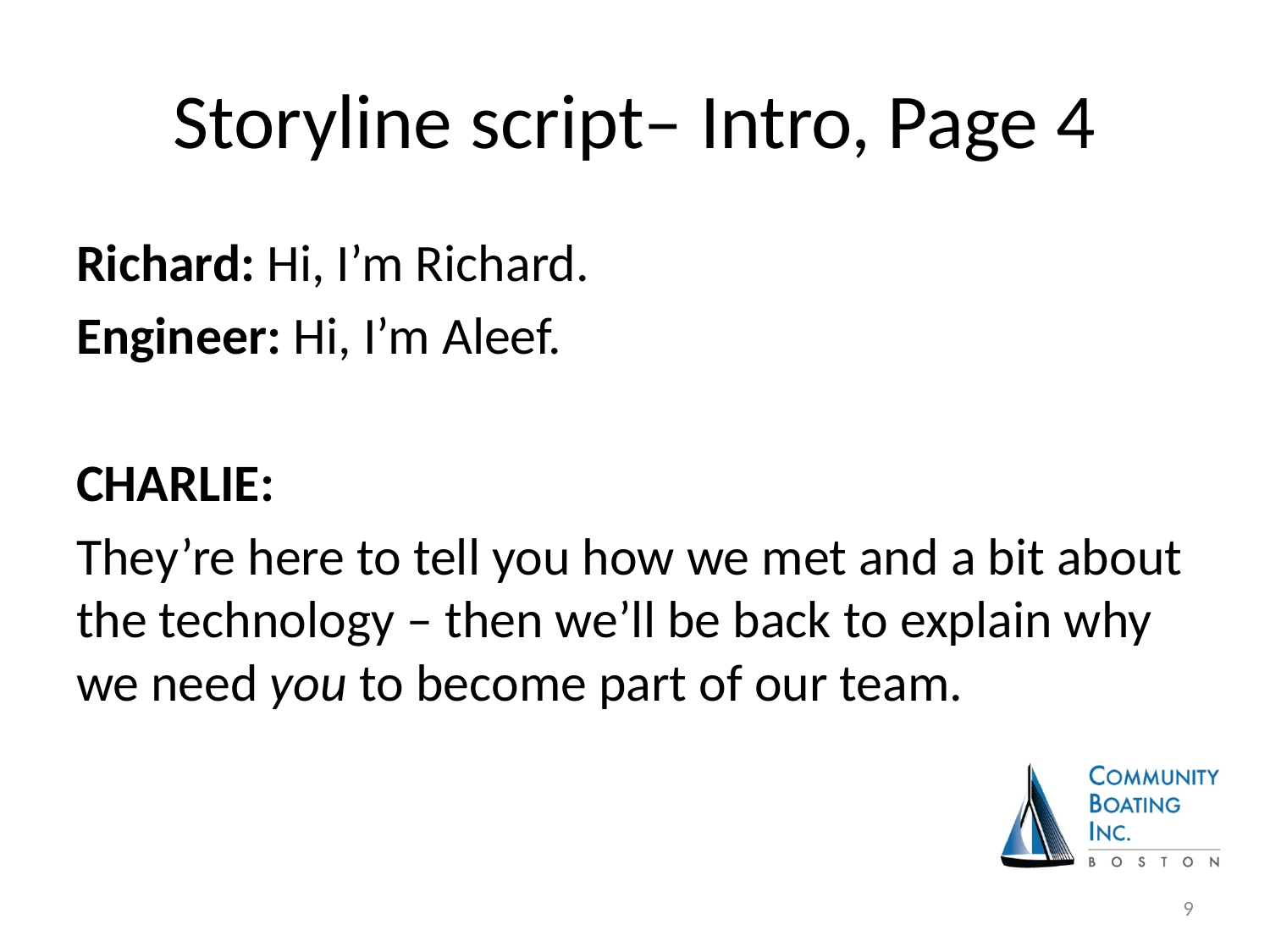

# Storyline script– Intro, Page 4
Richard: Hi, I’m Richard.
Engineer: Hi, I’m Aleef.

CHARLIE:
They’re here to tell you how we met and a bit about the technology – then we’ll be back to explain why we need you to become part of our team.
9